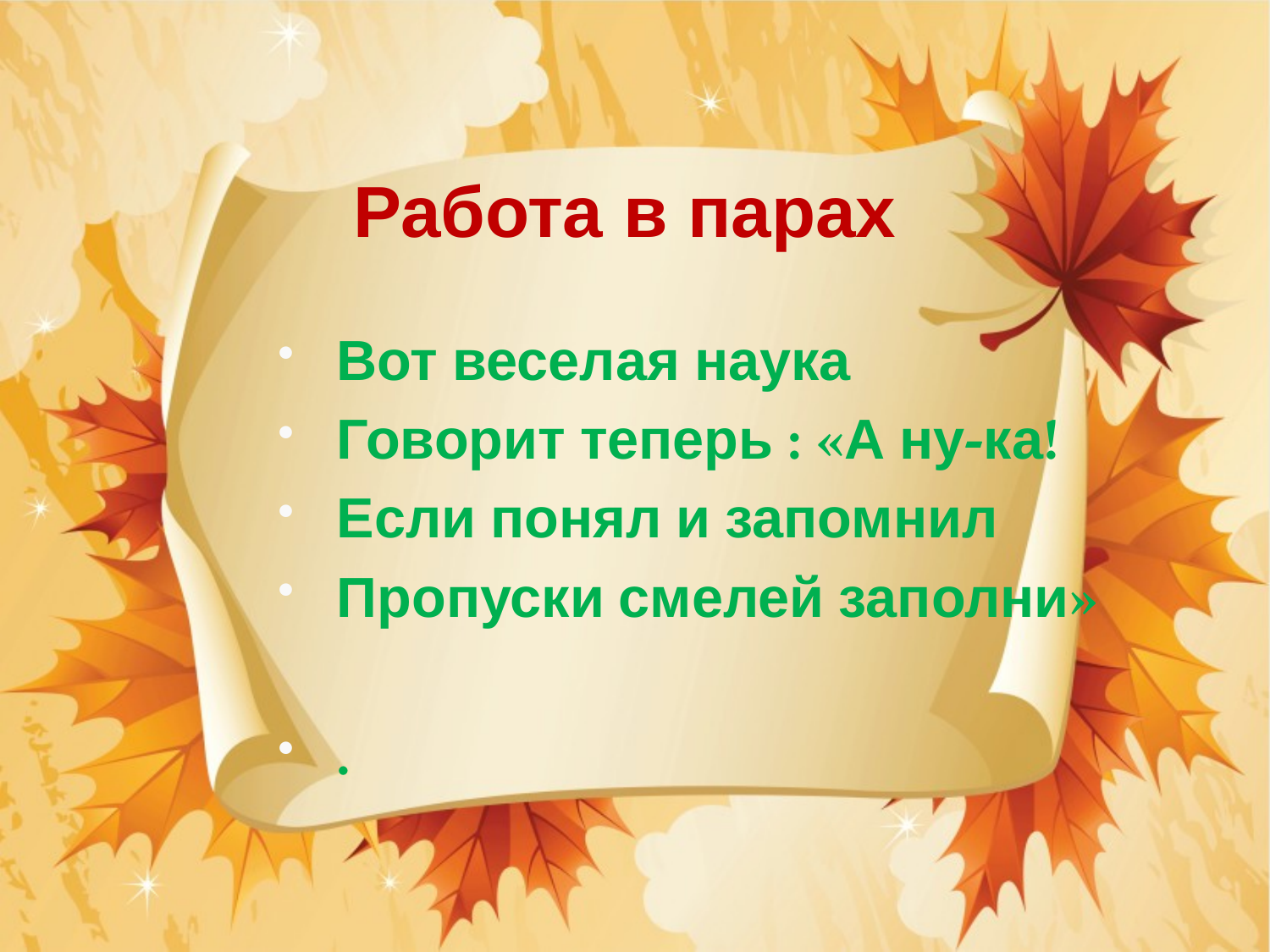

# Работа в парах
Вот веселая наука
Говорит теперь : «А ну-ка!
Если понял и запомнил
Пропуски смелей заполни»

.